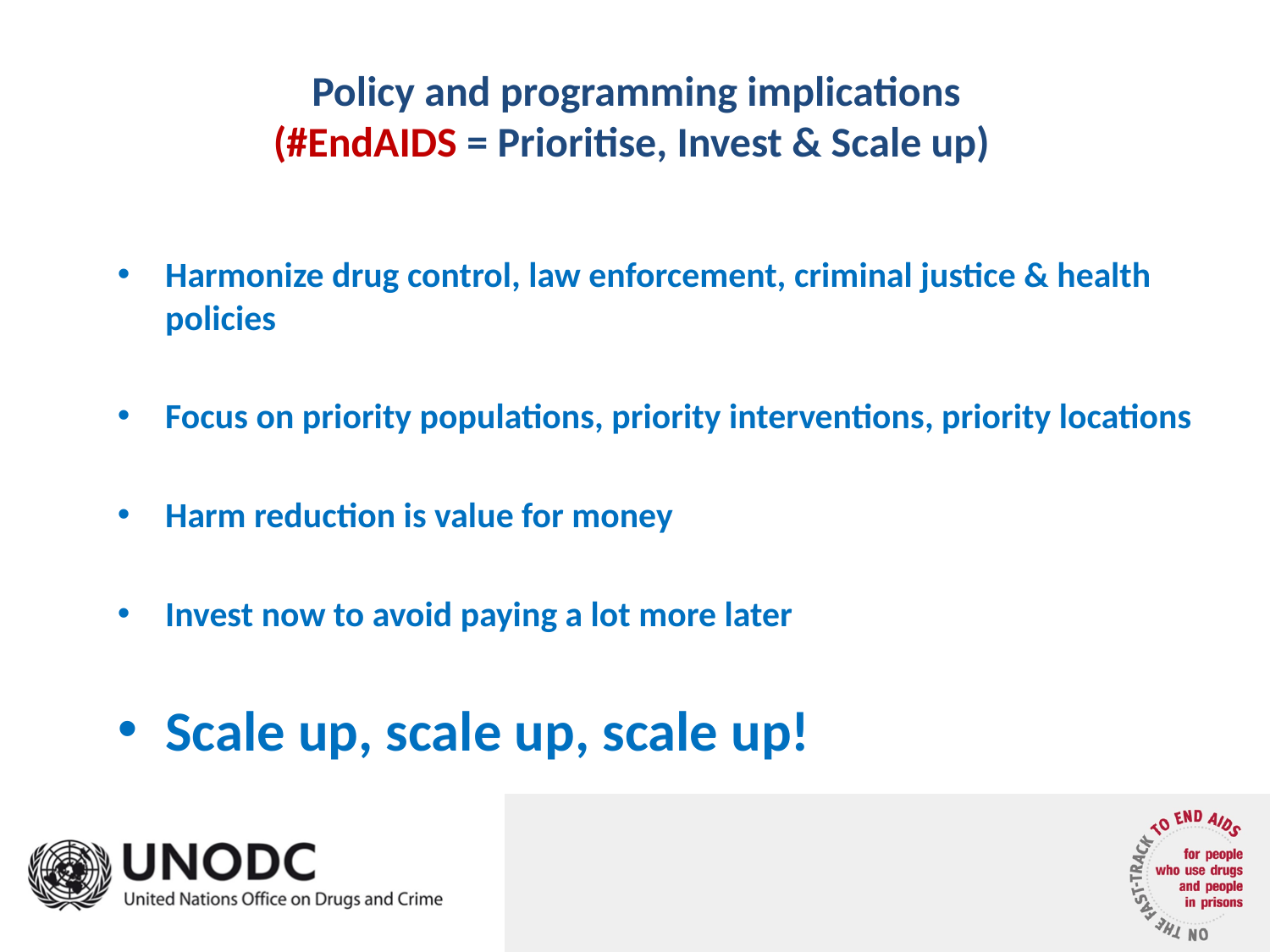

# Policy and programming implications (#EndAIDS = Prioritise, Invest & Scale up)
Harmonize drug control, law enforcement, criminal justice & health policies

Focus on priority populations, priority interventions, priority locations

Harm reduction is value for money

Invest now to avoid paying a lot more later

Scale up, scale up, scale up!